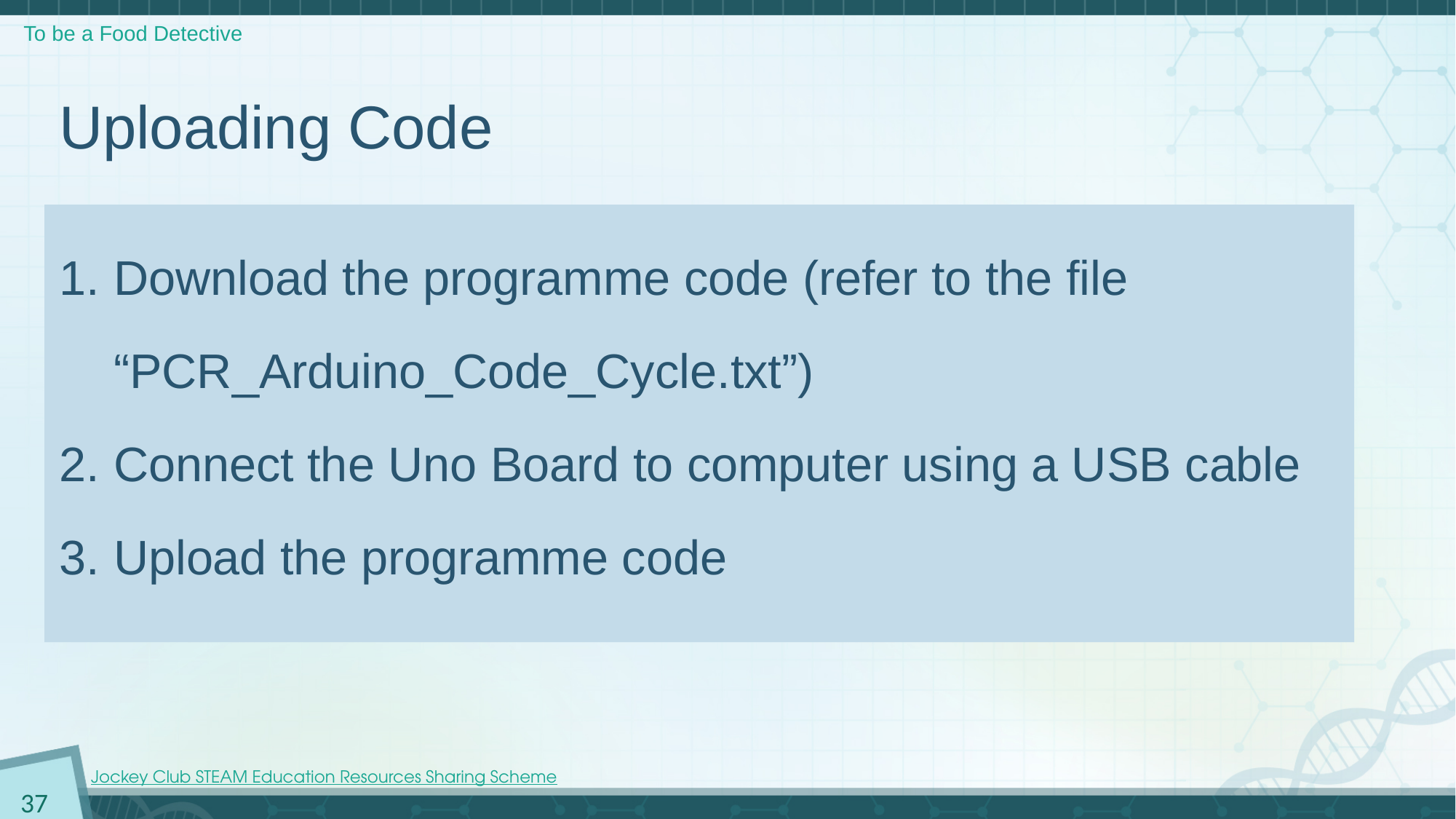

# Uploading Code
Download the programme code (refer to the file “PCR_Arduino_Code_Cycle.txt”)
Connect the Uno Board to computer using a USB cable
Upload the programme code

37